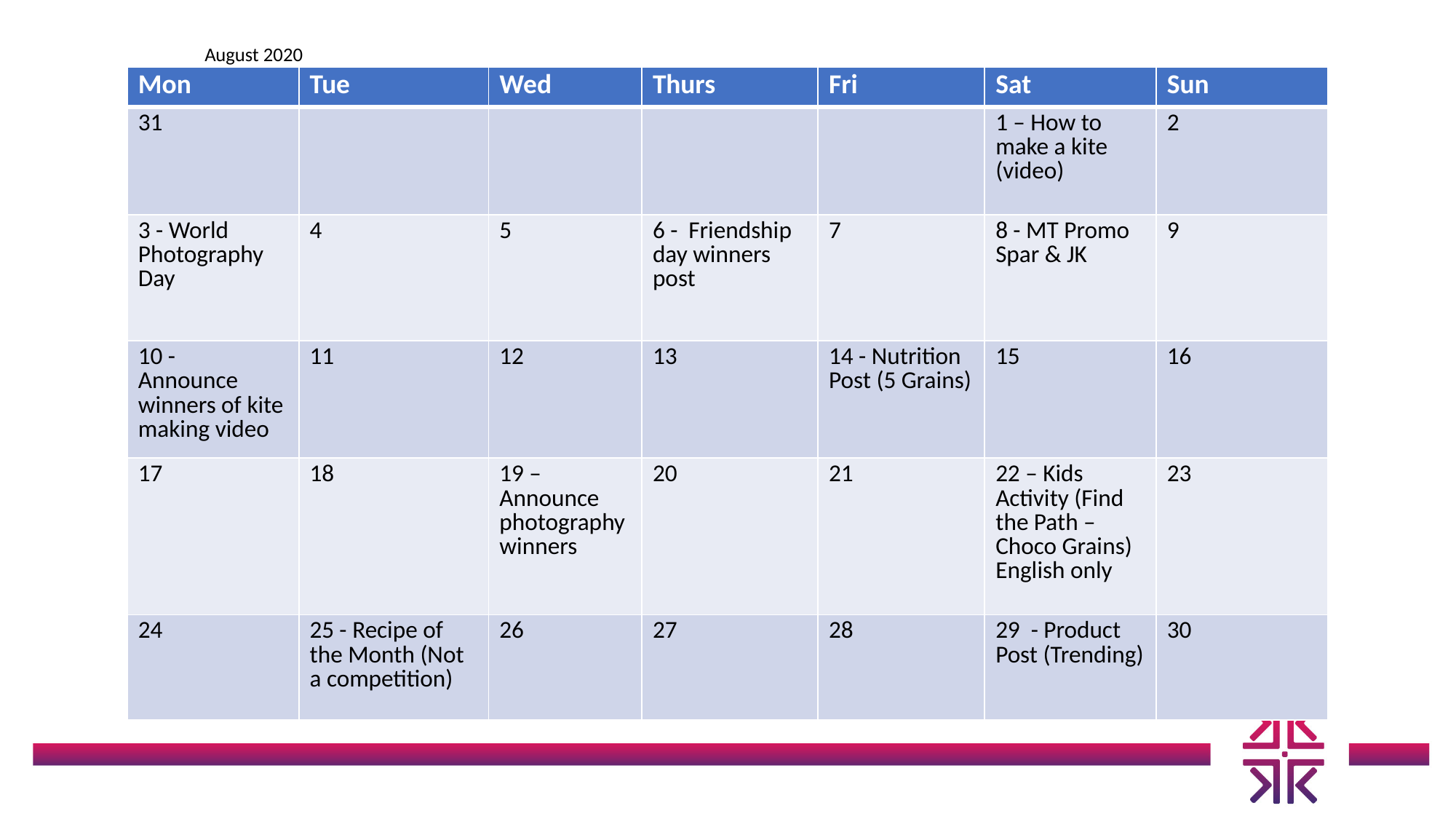

# August 2020
| Mon | Tue | Wed | Thurs | Fri | Sat | Sun |
| --- | --- | --- | --- | --- | --- | --- |
| 31 |  |  |  |  | 1 – How to make a kite (video) | 2 |
| 3 - World Photography Day | 4 | 5 | 6 - Friendship day winners post | 7 | 8 - MT Promo Spar & JK | 9 |
| 10 - Announce winners of kite making video | 11 | 12 | 13 | 14 - Nutrition Post (5 Grains) | 15 | 16 |
| 17 | 18 | 19 – Announce photography winners | 20 | 21 | 22 – Kids Activity (Find the Path – Choco Grains) English only | 23 |
| 24 | 25 - Recipe of the Month (Not a competition) | 26 | 27 | 28 | 29 - Product Post (Trending) | 30 |